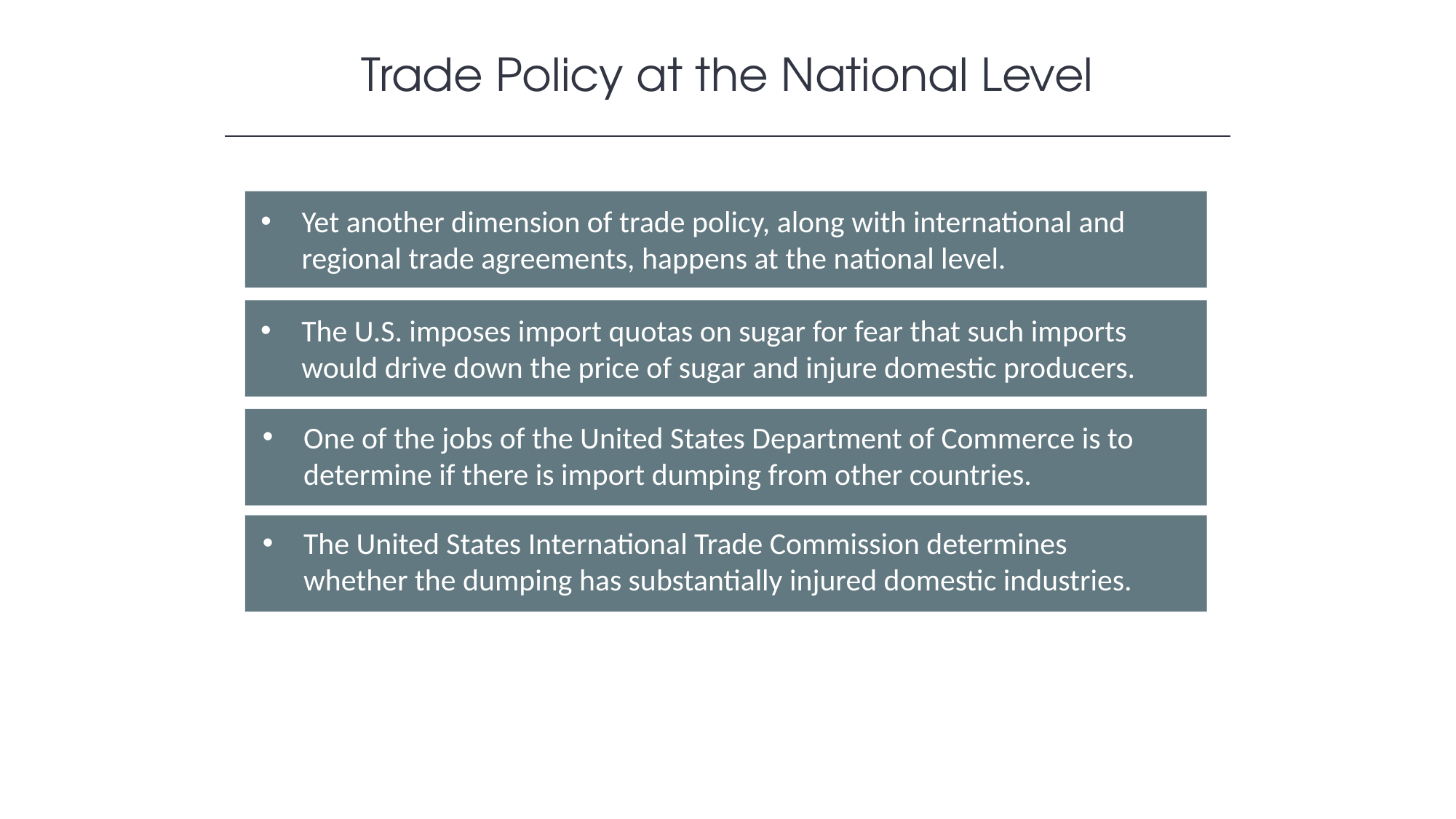

Trade Policy at the National Level

Yet another dimension of trade policy, along with international and regional trade agreements, happens at the national level.

The U.S. imposes import quotas on sugar for fear that such imports would drive down the price of sugar and injure domestic producers.

One of the jobs of the United States Department of Commerce is to determine if there is import dumping from other countries.

The United States International Trade Commission determines whether the dumping has substantially injured domestic industries.